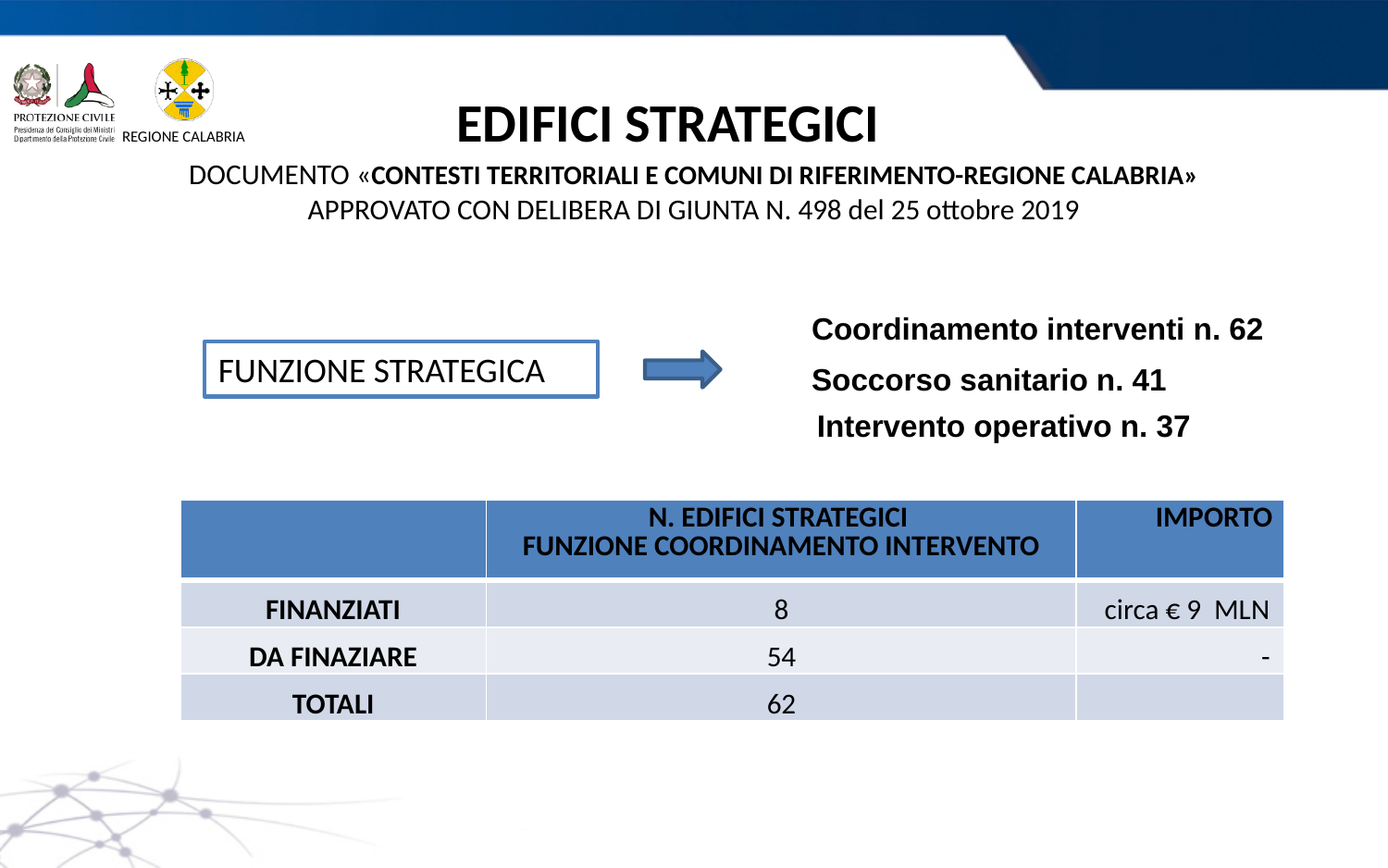

# EDIFICI STRATEGICI
DOCUMENTO «CONTESTI TERRITORIALI E COMUNI DI RIFERIMENTO-REGIONE CALABRIA»
APPROVATO CON DELIBERA DI GIUNTA N. 498 del 25 ottobre 2019
Coordinamento interventi n. 62
FUNZIONE STRATEGICA

Soccorso sanitario n. 41
Intervento operativo n. 37
|  | N. EDIFICI STRATEGICI FUNZIONE COORDINAMENTO INTERVENTO | IMPORTO |
| --- | --- | --- |
| FINANZIATI | 8 | circa € 9 MLN |
| DA FINAZIARE | 54 | - |
| TOTALI | 62 |  |